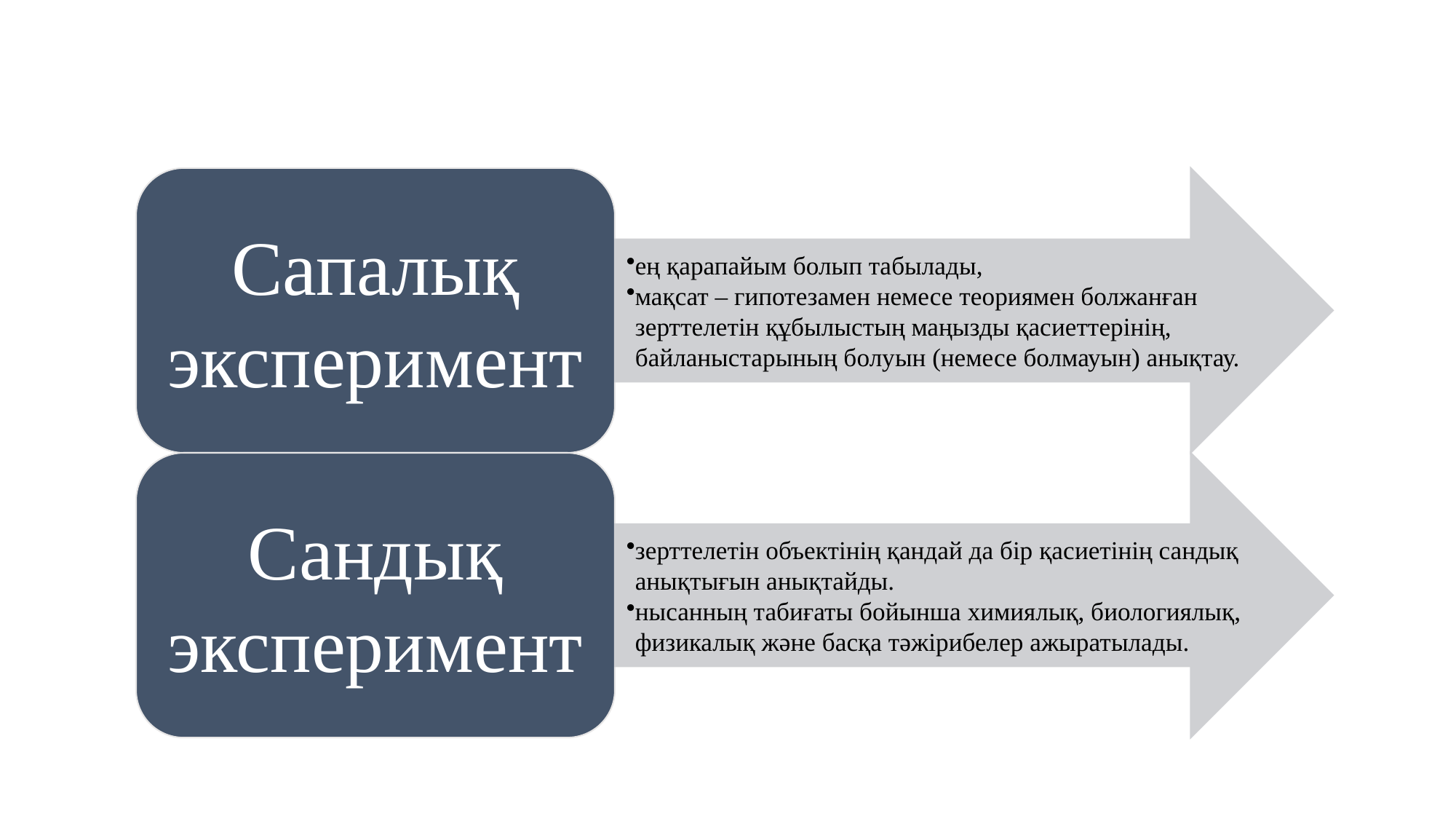

Сапалық эксперимент
ең қарапайым болып табылады,
мақсат – гипотезамен немесе теориямен болжанған зерттелетін құбылыстың маңызды қасиеттерінің, байланыстарының болуын (немесе болмауын) анықтау.
Сандық эксперимент
зерттелетін объектінің қандай да бір қасиетінің сандық анықтығын анықтайды.
нысанның табиғаты бойынша химиялық, биологиялық, физикалық және басқа тәжірибелер ажыратылады.